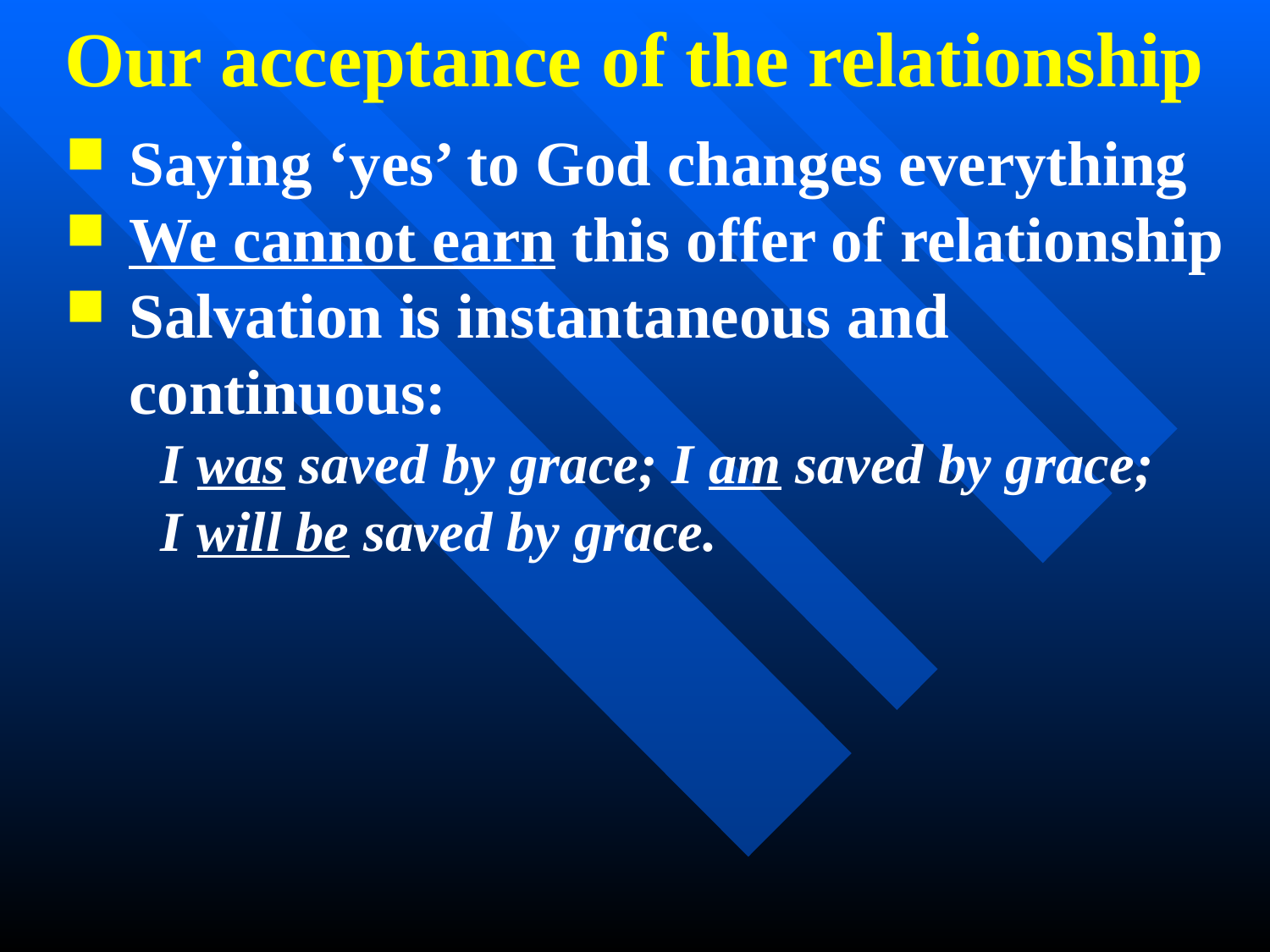

Our acceptance of the relationship
Saying ‘yes’ to God changes everything
We cannot earn this offer of relationship
Salvation is instantaneous and  continuous:
	I was saved by grace; I am saved by grace;
	I will be saved by grace.